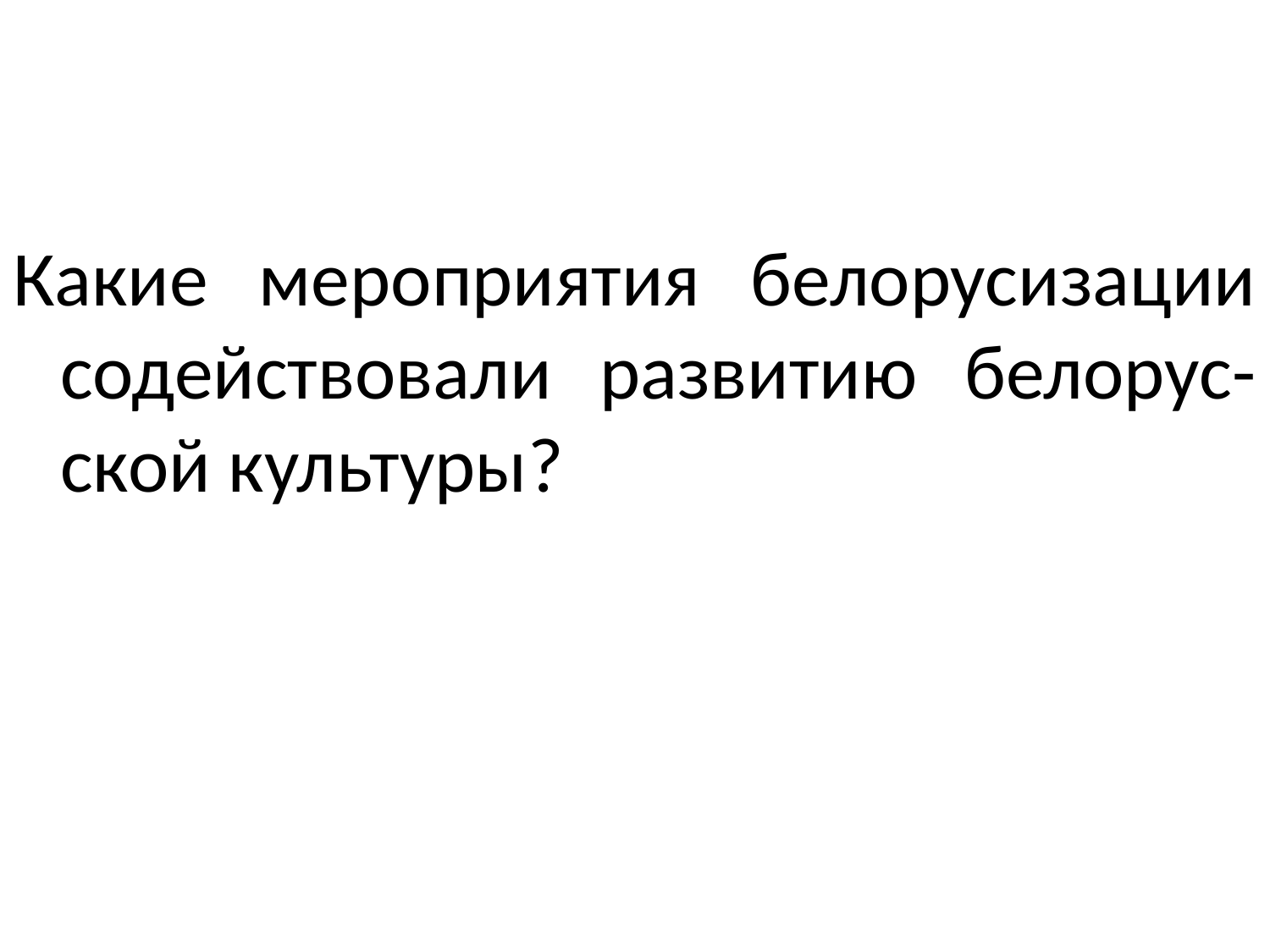

#
Какие мероприятия белорусизации содействовали развитию белорус-ской культуры?